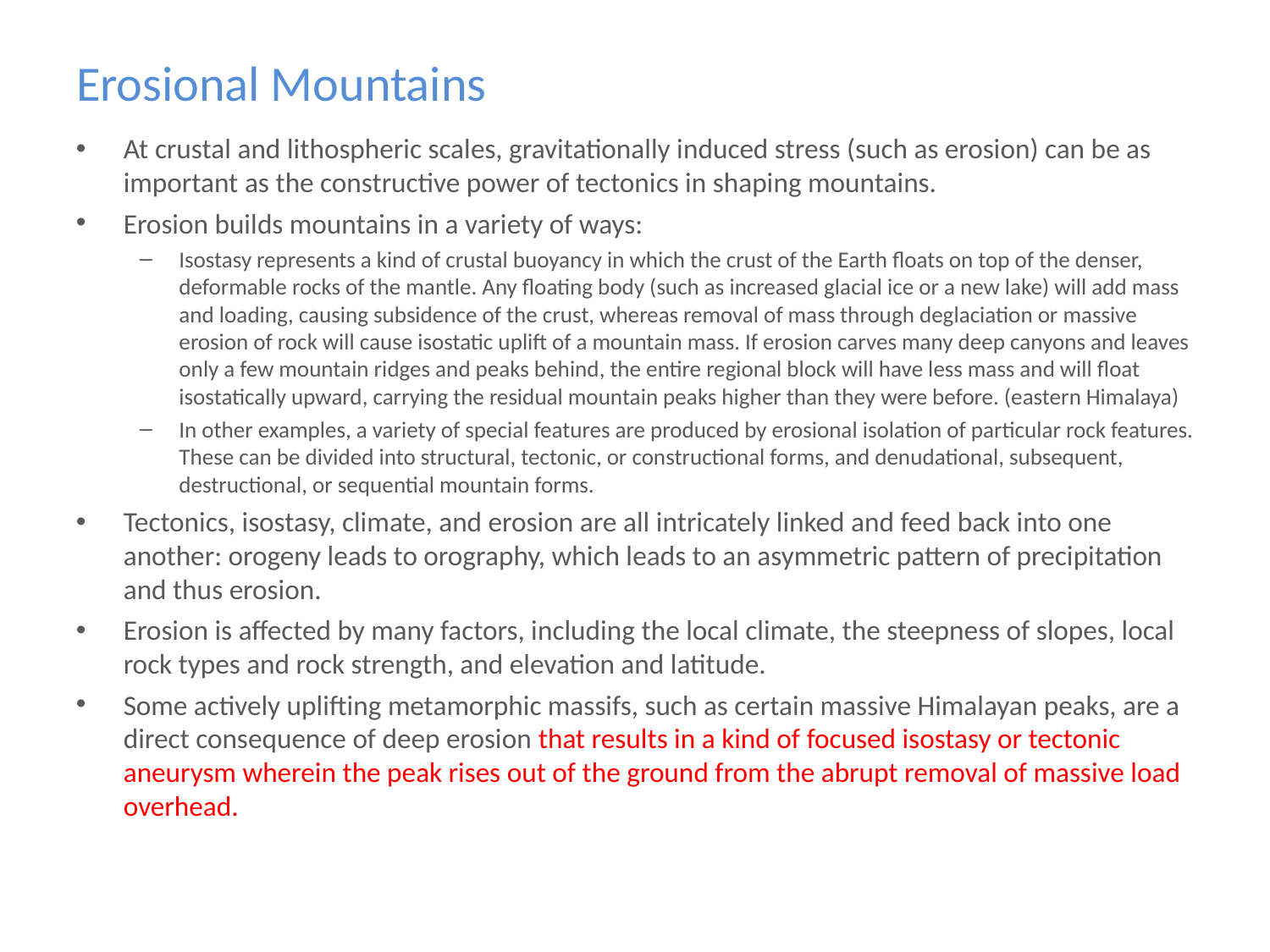

# Erosional Mountains
At crustal and lithospheric scales, gravitationally induced stress (such as erosion) can be as important as the constructive power of tectonics in shaping mountains.
Erosion builds mountains in a variety of ways:
Isostasy represents a kind of crustal buoyancy in which the crust of the Earth floats on top of the denser, deformable rocks of the mantle. Any floating body (such as increased glacial ice or a new lake) will add mass and loading, causing subsidence of the crust, whereas removal of mass through deglaciation or massive erosion of rock will cause isostatic uplift of a mountain mass. If erosion carves many deep canyons and leaves only a few mountain ridges and peaks behind, the entire regional block will have less mass and will float isostatically upward, carrying the residual mountain peaks higher than they were before. (eastern Himalaya)
In other examples, a variety of special features are produced by erosional isolation of particular rock features. These can be divided into structural, tectonic, or constructional forms, and denudational, subsequent, destructional, or sequential mountain forms.
Tectonics, isostasy, climate, and erosion are all intricately linked and feed back into one another: orogeny leads to orography, which leads to an asymmetric pattern of precipitation and thus erosion.
Erosion is affected by many factors, including the local climate, the steepness of slopes, local rock types and rock strength, and elevation and latitude.
Some actively uplifting metamorphic massifs, such as certain massive Himalayan peaks, are a direct consequence of deep erosion that results in a kind of focused isostasy or tectonic aneurysm wherein the peak rises out of the ground from the abrupt removal of massive load overhead.